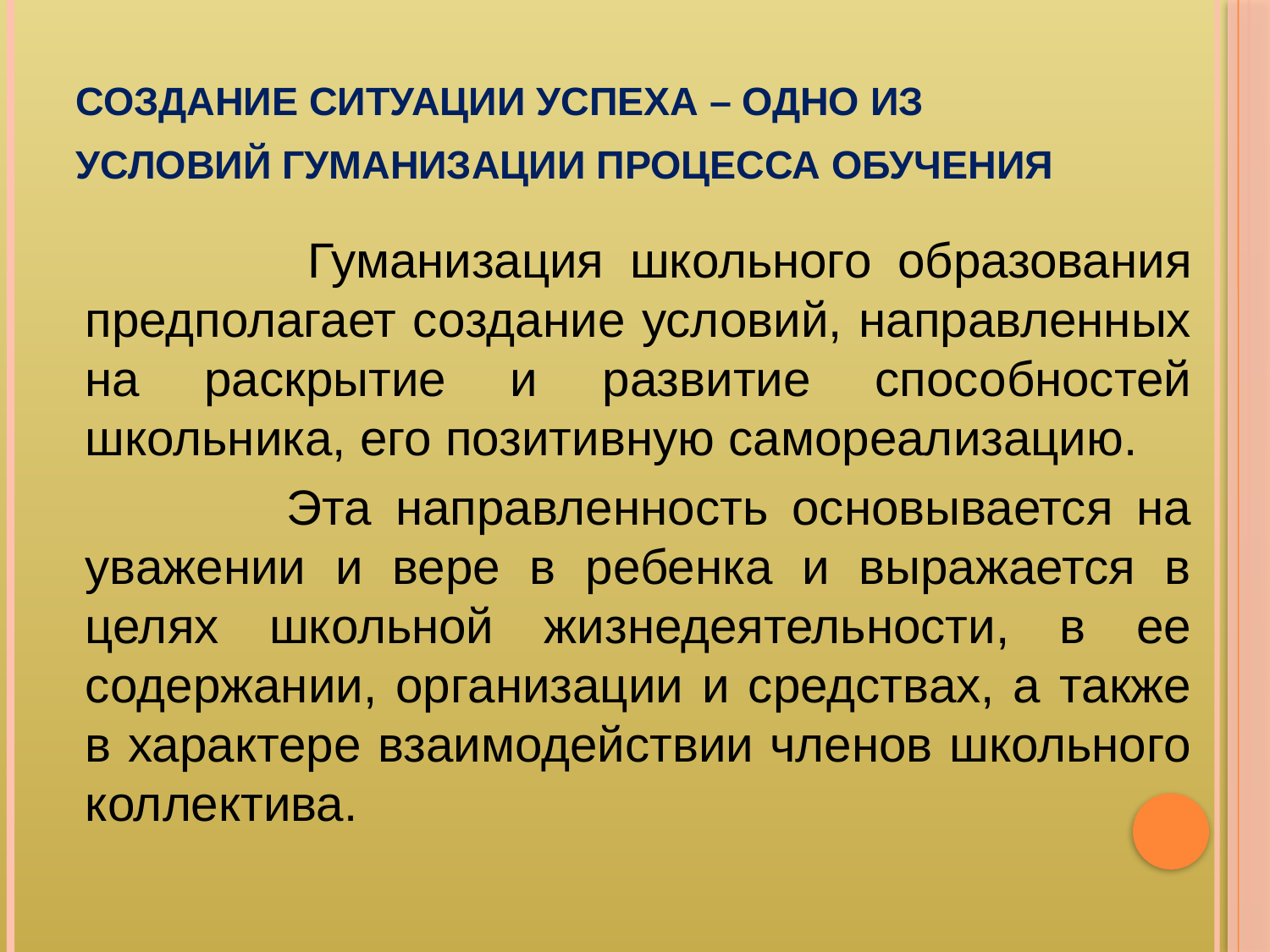

# Создание ситуации успеха – одно из условий гуманизации процесса обучения
          Гуманизация школьного образования предполагает создание условий, направленных на раскрытие и развитие способностей школьника, его позитивную самореализацию.
          Эта направленность основывается на уважении и вере в ребенка и выражается в целях школьной жизнедеятельности, в ее содержании, организации и средствах, а также в характере взаимодействии членов школьного коллектива.